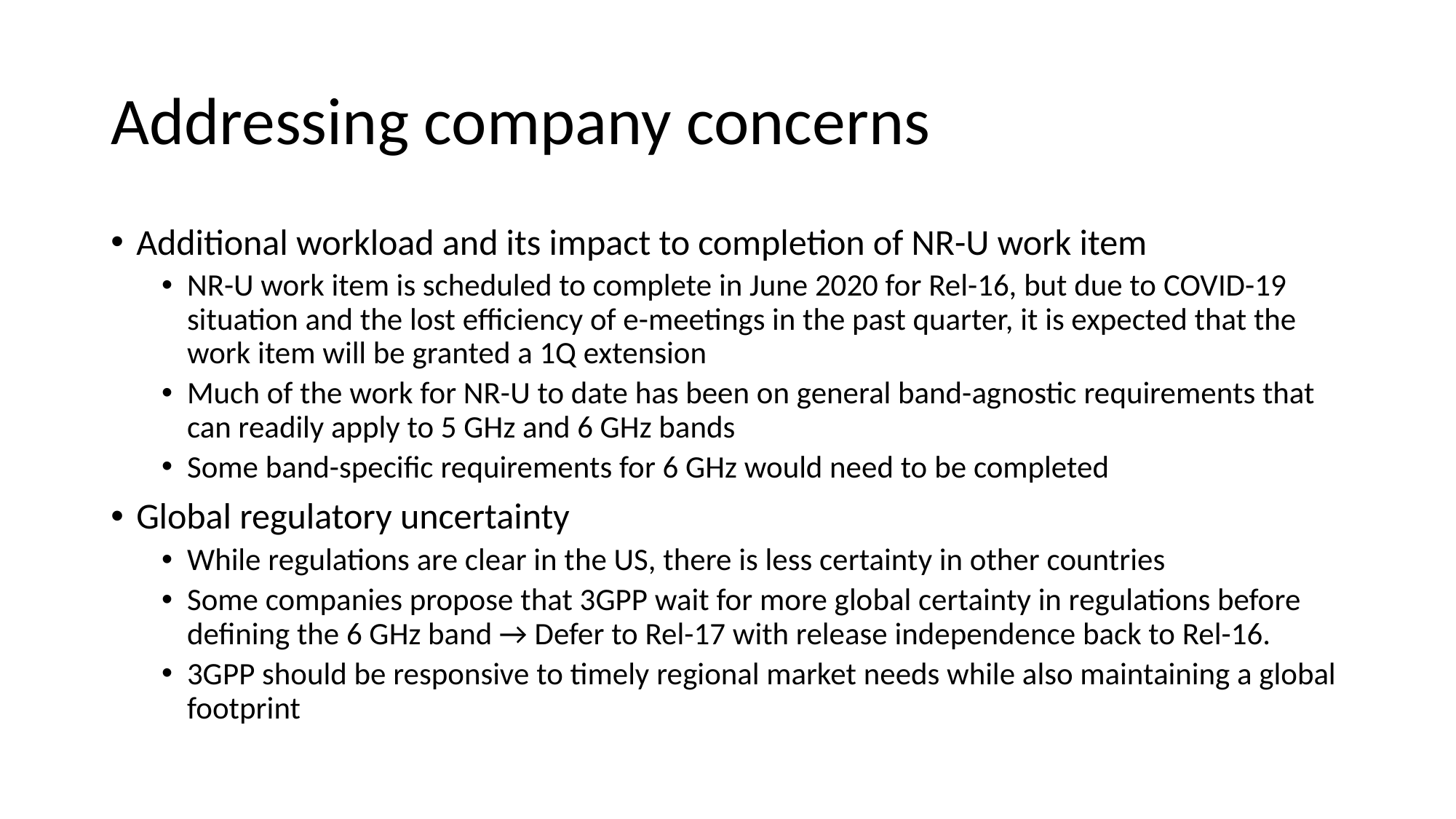

# Addressing company concerns
Additional workload and its impact to completion of NR-U work item
NR-U work item is scheduled to complete in June 2020 for Rel-16, but due to COVID-19 situation and the lost efficiency of e-meetings in the past quarter, it is expected that the work item will be granted a 1Q extension
Much of the work for NR-U to date has been on general band-agnostic requirements that can readily apply to 5 GHz and 6 GHz bands
Some band-specific requirements for 6 GHz would need to be completed
Global regulatory uncertainty
While regulations are clear in the US, there is less certainty in other countries
Some companies propose that 3GPP wait for more global certainty in regulations before defining the 6 GHz band → Defer to Rel-17 with release independence back to Rel-16.
3GPP should be responsive to timely regional market needs while also maintaining a global footprint